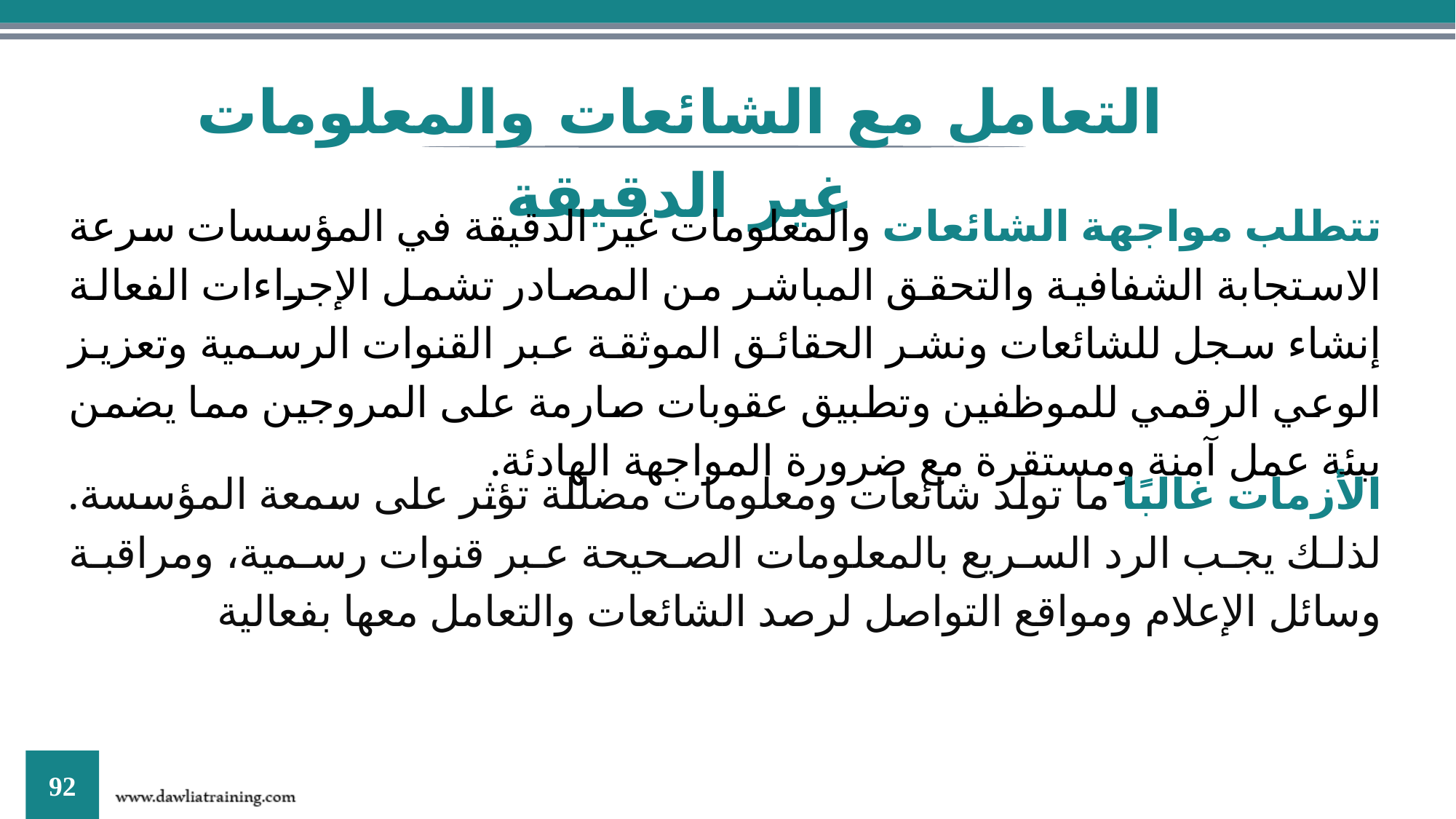

التعامل مع الشائعات والمعلومات غير الدقيقة
تتطلب مواجهة الشائعات والمعلومات غير الدقيقة في المؤسسات سرعة الاستجابة الشفافية والتحقق المباشر من المصادر تشمل الإجراءات الفعالة إنشاء سجل للشائعات ونشر الحقائق الموثقة عبر القنوات الرسمية وتعزيز الوعي الرقمي للموظفين وتطبيق عقوبات صارمة على المروجين مما يضمن بيئة عمل آمنة ومستقرة مع ضرورة المواجهة الهادئة.
الأزمات غالبًا ما تولد شائعات ومعلومات مضللة تؤثر على سمعة المؤسسة. لذلك يجب الرد السريع بالمعلومات الصحيحة عبر قنوات رسمية، ومراقبة وسائل الإعلام ومواقع التواصل لرصد الشائعات والتعامل معها بفعالية